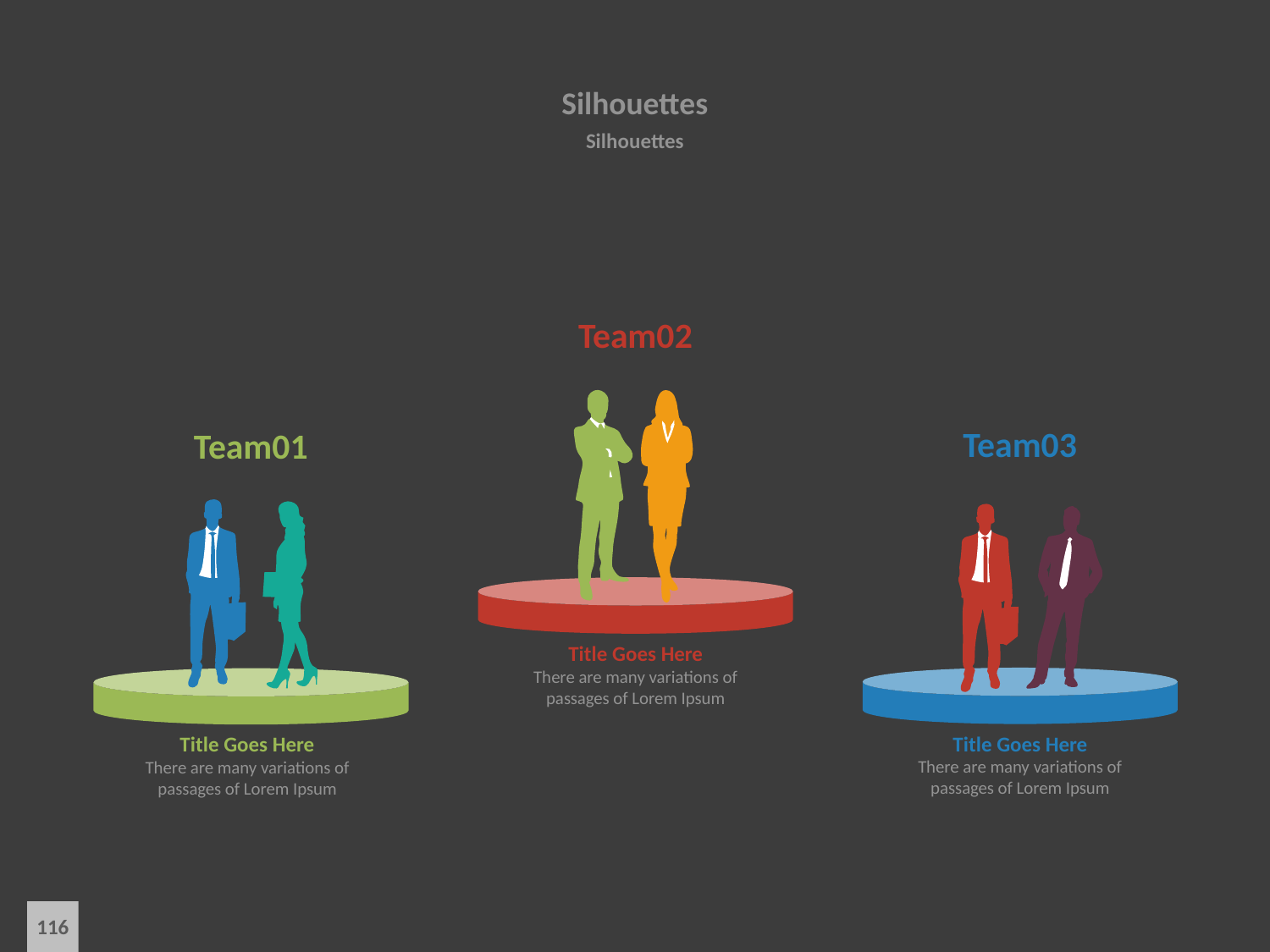

# Silhouettes
Silhouettes
Team02

Team03
Team01

Title Goes Here
There are many variations of
passages of Lorem Ipsum

Title Goes Here
There are many variations of
passages of Lorem Ipsum
Title Goes Here
There are many variations of
passages of Lorem Ipsum